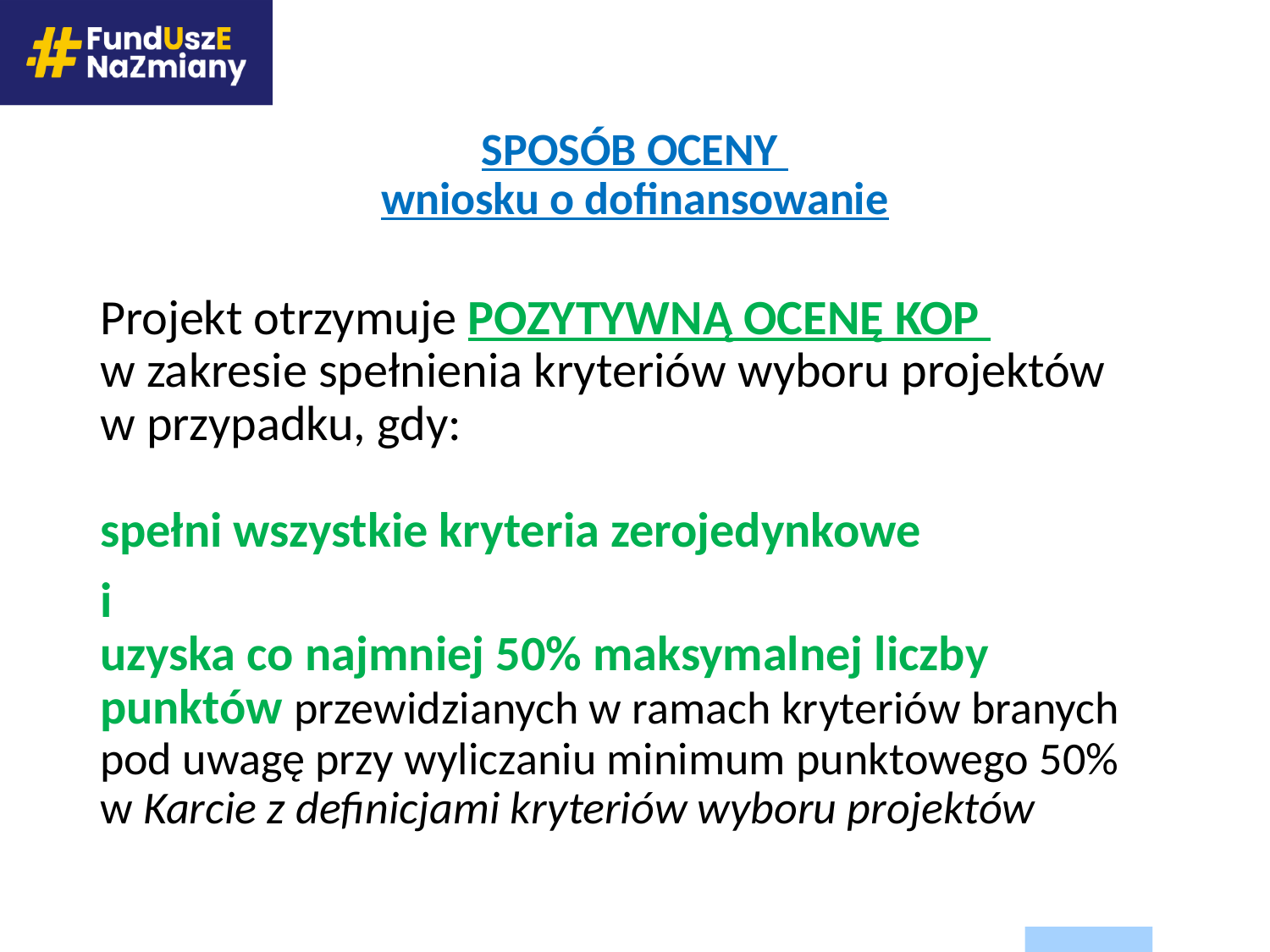

# SPOSÓB OCENY wniosku o dofinansowanie
Projekt otrzymuje pozytywną ocenę KOP
w zakresie spełnienia kryteriów wyboru projektów
w przypadku, gdy:
spełni wszystkie kryteria zerojedynkowe
i
uzyska co najmniej 50% maksymalnej liczby punktów przewidzianych w ramach kryteriów branych pod uwagę przy wyliczaniu minimum punktowego 50%
w Karcie z definicjami kryteriów wyboru projektów